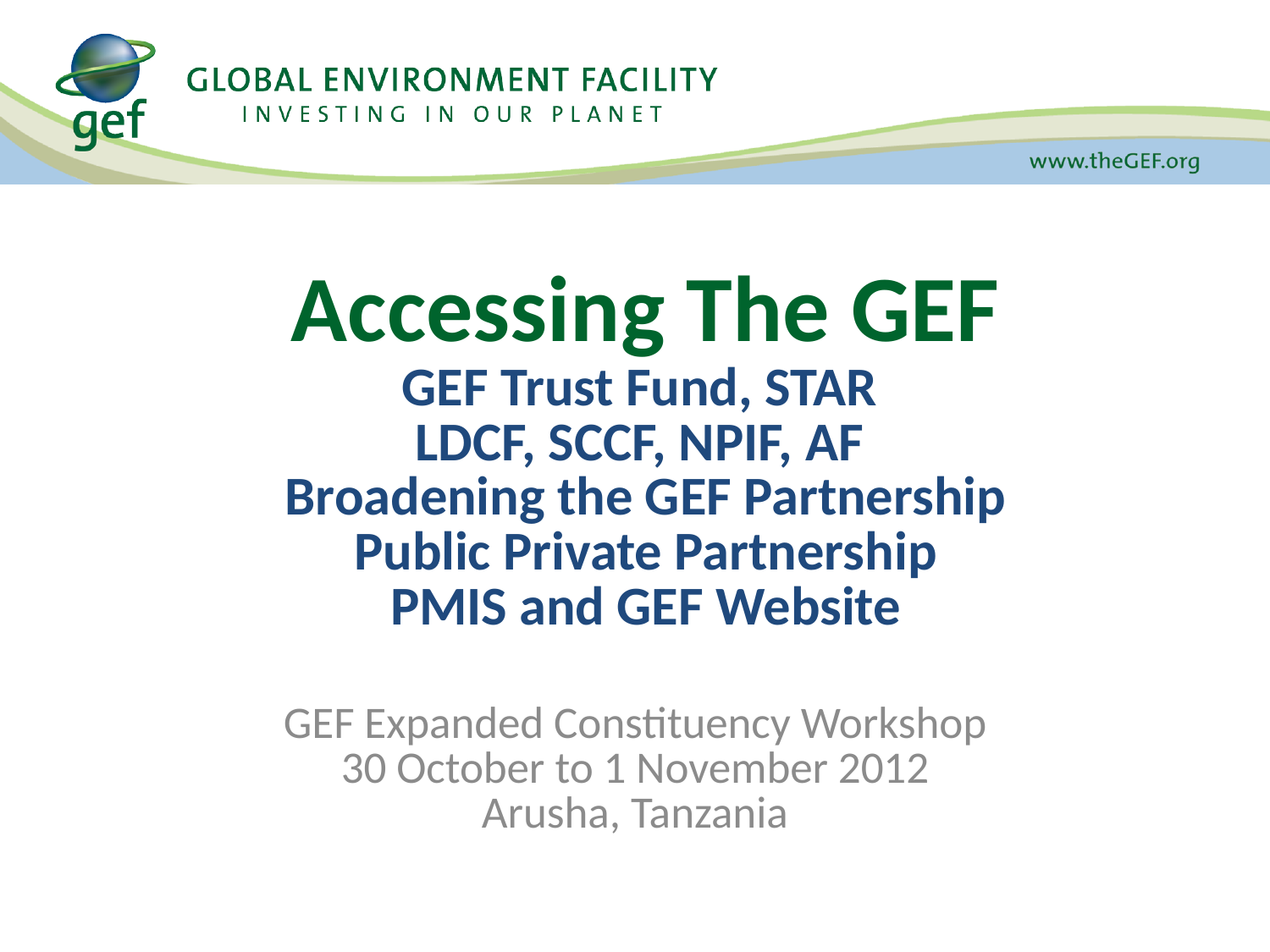

# Accessing The GEF GEF Trust Fund, STAR LDCF, SCCF, NPIF, AF Broadening the GEF Partnership Public Private Partnership PMIS and GEF Website
GEF Expanded Constituency Workshop
30 October to 1 November 2012
Arusha, Tanzania